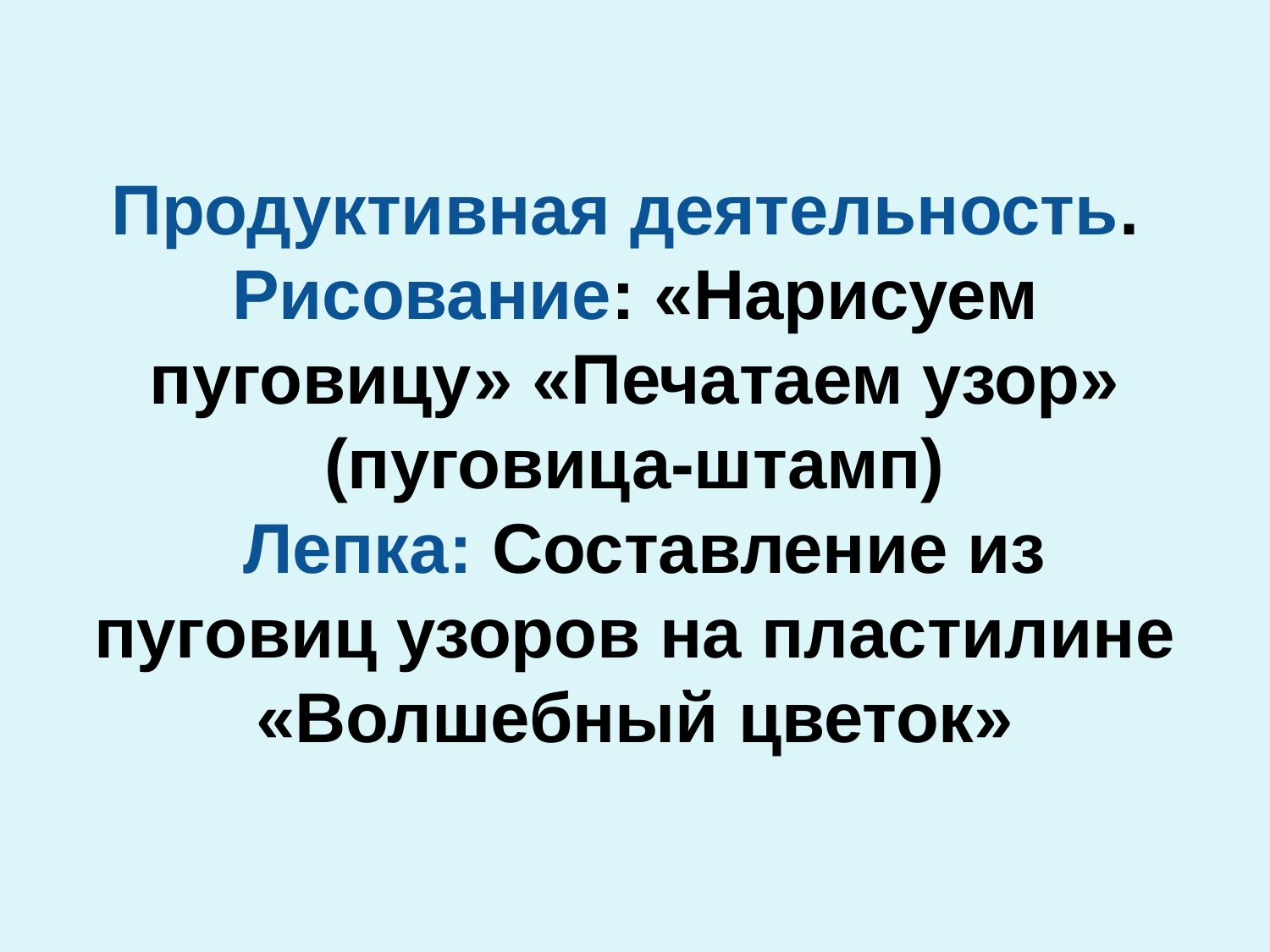

# Продуктивная деятельность. Рисование: «Нарисуем пуговицу» «Печатаем узор» (пуговица-штамп) Лепка: Составление из пуговиц узоров на пластилине «Волшебный цветок»